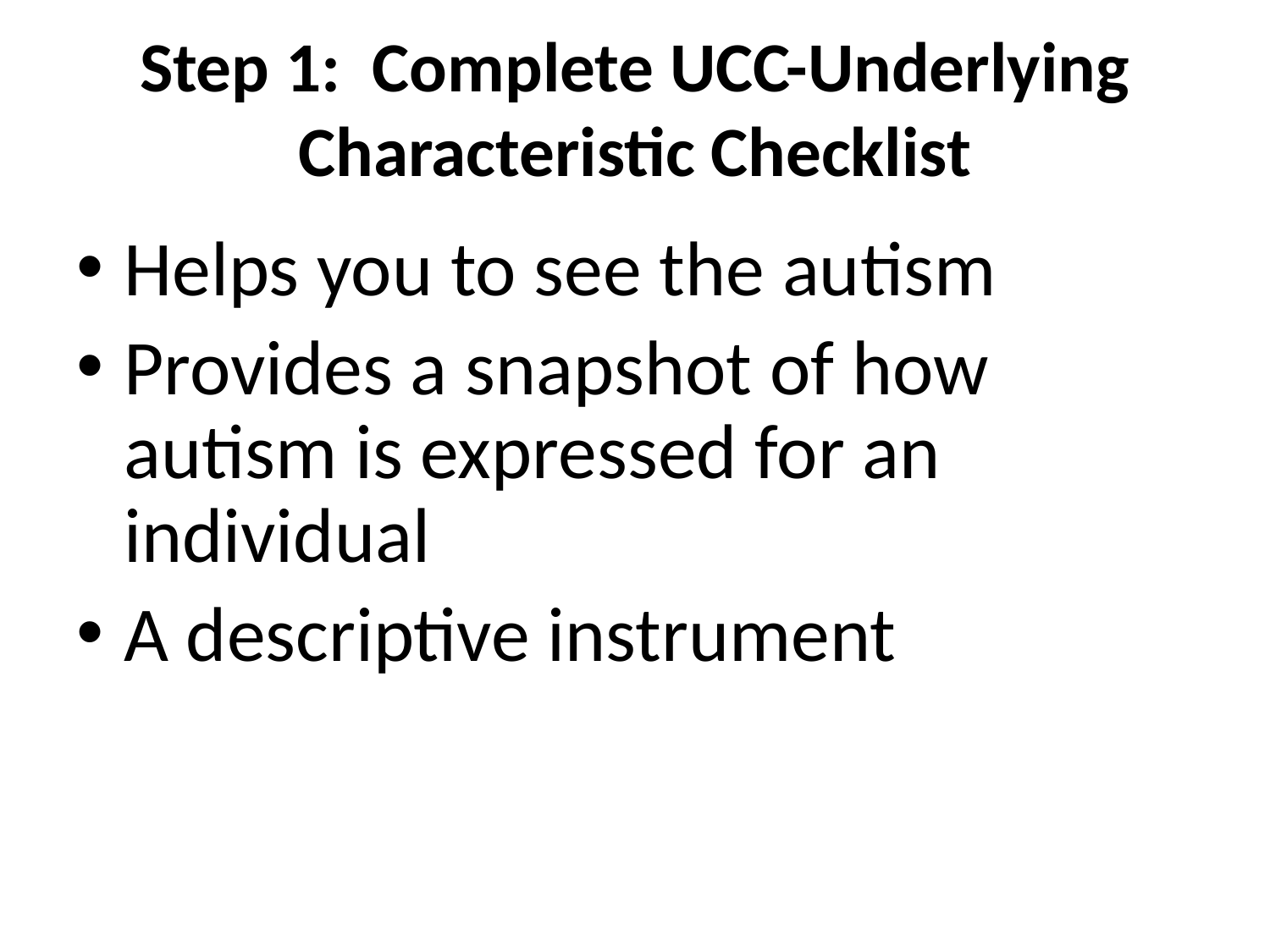

# Step 1:  Complete UCC-Underlying Characteristic Checklist
Helps you to see the autism
Provides a snapshot of how autism is expressed for an individual
A descriptive instrument